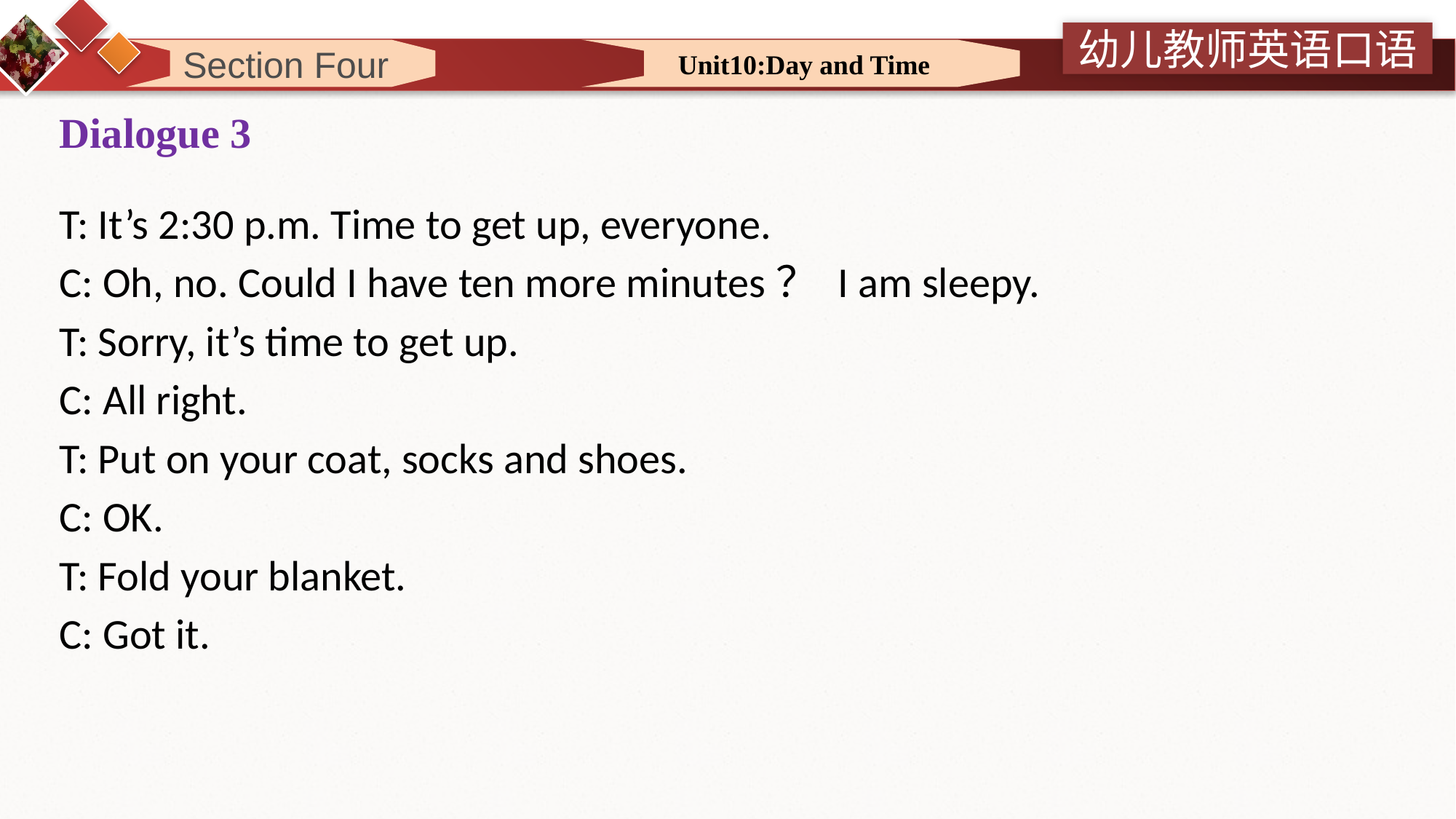

Section Four
 Unit10:Day and Time
Dialogue 3

T: It’s 2:30 p.m. Time to get up, everyone.
C: Oh, no. Could I have ten more minutes？ I am sleepy.
T: Sorry, it’s time to get up.
C: All right.
T: Put on your coat, socks and shoes.
C: OK.
T: Fold your blanket.
C: Got it.